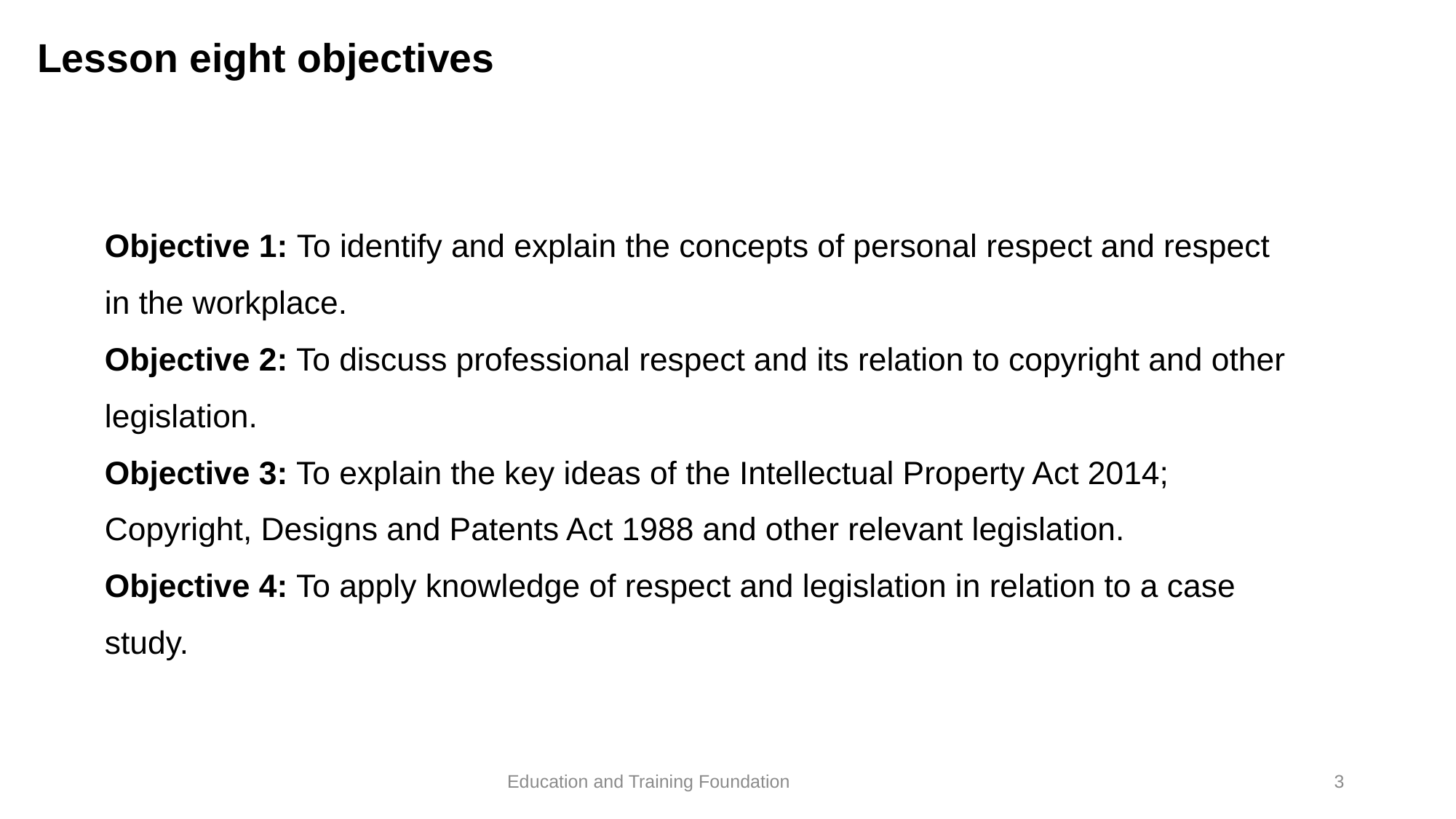

# Lesson eight objectives
Objective 1: To identify and explain the concepts of personal respect and respect in the workplace.
Objective 2: To discuss professional respect and its relation to copyright and other legislation.
Objective 3: To explain the key ideas of the Intellectual Property Act 2014; Copyright, Designs and Patents Act 1988 and other relevant legislation.
Objective 4: To apply knowledge of respect and legislation in relation to a case study.

3
Education and Training Foundation